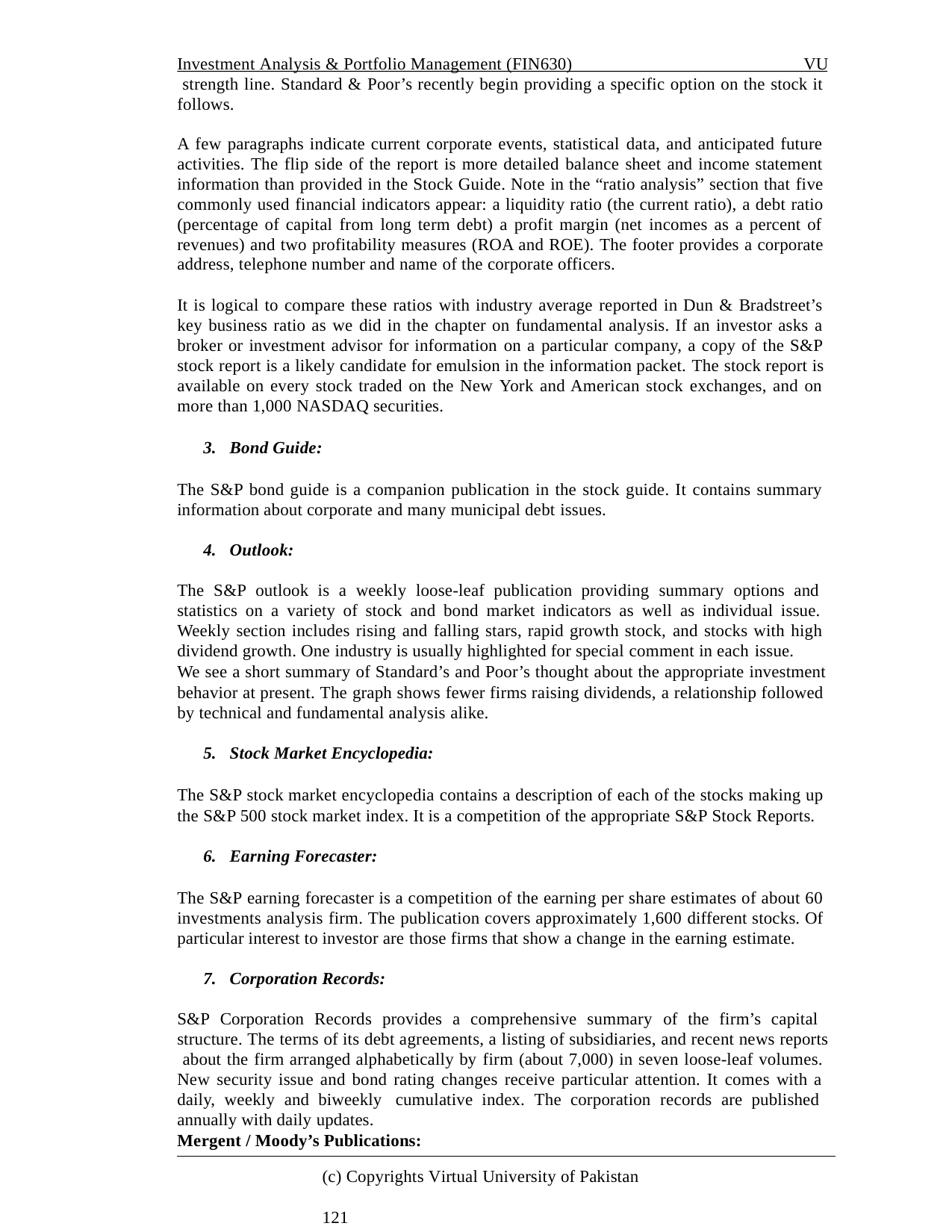

Investment Analysis & Portfolio Management (FIN630)	VU  strength line. Standard & Poor’s recently begin providing a specific option on the stock it  follows.

A few paragraphs indicate current corporate events, statistical data, and anticipated future  activities. The flip side of the report is more detailed balance sheet and income statement  information than provided in the Stock Guide. Note in the “ratio analysis” section that five  commonly used financial indicators appear: a liquidity ratio (the current ratio), a debt ratio  (percentage of capital from long term debt) a profit margin (net incomes as a percent of  revenues) and two profitability measures (ROA and ROE). The footer provides a corporate  address, telephone number and name of the corporate officers.

It is logical to compare these ratios with industry average reported in Dun & Bradstreet’s  key business ratio as we did in the chapter on fundamental analysis. If an investor asks a  broker or investment advisor for information on a particular company, a copy of the S&P  stock report is a likely candidate for emulsion in the information packet. The stock report is  available on every stock traded on the New York and American stock exchanges, and on  more than 1,000 NASDAQ securities.

Bond Guide:

The S&P bond guide is a companion publication in the stock guide. It contains summary  information about corporate and many municipal debt issues.

Outlook:

The S&P outlook is a weekly loose-leaf publication providing summary options and  statistics on a variety of stock and bond market indicators as well as individual issue.  Weekly section includes rising and falling stars, rapid growth stock, and stocks with high  dividend growth. One industry is usually highlighted for special comment in each issue.
We see a short summary of Standard’s and Poor’s thought about the appropriate investment
behavior at present. The graph shows fewer firms raising dividends, a relationship followed  by technical and fundamental analysis alike.

Stock Market Encyclopedia:

The S&P stock market encyclopedia contains a description of each of the stocks making up  the S&P 500 stock market index. It is a competition of the appropriate S&P Stock Reports.

Earning Forecaster:

The S&P earning forecaster is a competition of the earning per share estimates of about 60  investments analysis firm. The publication covers approximately 1,600 different stocks. Of  particular interest to investor are those firms that show a change in the earning estimate.

Corporation Records:

S&P Corporation Records provides a comprehensive summary of the firm’s capital  structure. The terms of its debt agreements, a listing of subsidiaries, and recent news reports  about the firm arranged alphabetically by firm (about 7,000) in seven loose-leaf volumes.  New security issue and bond rating changes receive particular attention. It comes with a  daily, weekly and biweekly cumulative index. The corporation records are published  annually with daily updates.
Mergent / Moody’s Publications:
(c) Copyrights Virtual University of Pakistan	121